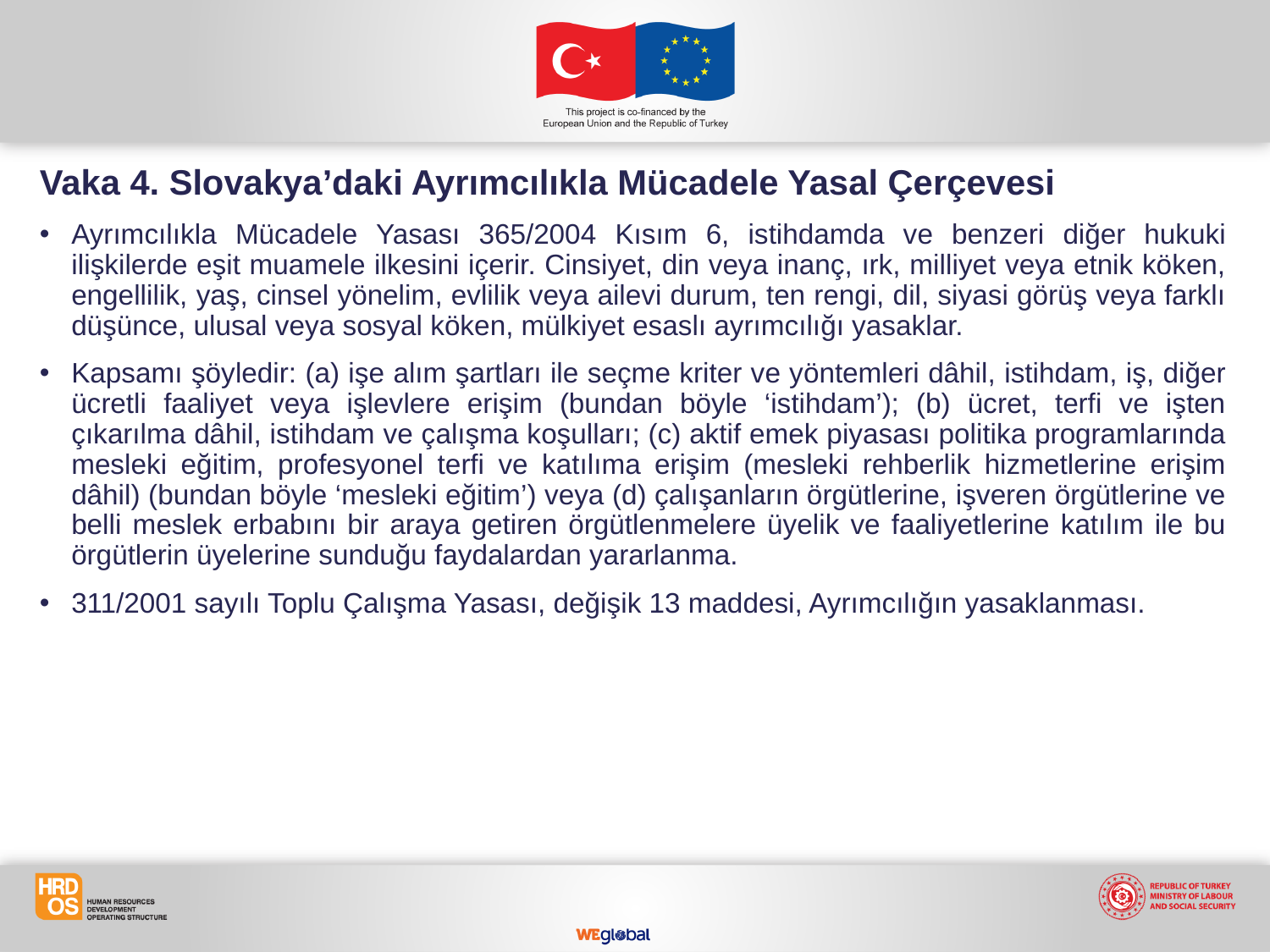

Vaka 4. Slovakya’daki Ayrımcılıkla Mücadele Yasal Çerçevesi
Ayrımcılıkla Mücadele Yasası 365/2004 Kısım 6, istihdamda ve benzeri diğer hukuki ilişkilerde eşit muamele ilkesini içerir. Cinsiyet, din veya inanç, ırk, milliyet veya etnik köken, engellilik, yaş, cinsel yönelim, evlilik veya ailevi durum, ten rengi, dil, siyasi görüş veya farklı düşünce, ulusal veya sosyal köken, mülkiyet esaslı ayrımcılığı yasaklar.
Kapsamı şöyledir: (a) işe alım şartları ile seçme kriter ve yöntemleri dâhil, istihdam, iş, diğer ücretli faaliyet veya işlevlere erişim (bundan böyle ‘istihdam’); (b) ücret, terfi ve işten çıkarılma dâhil, istihdam ve çalışma koşulları; (c) aktif emek piyasası politika programlarında mesleki eğitim, profesyonel terfi ve katılıma erişim (mesleki rehberlik hizmetlerine erişim dâhil) (bundan böyle ‘mesleki eğitim’) veya (d) çalışanların örgütlerine, işveren örgütlerine ve belli meslek erbabını bir araya getiren örgütlenmelere üyelik ve faaliyetlerine katılım ile bu örgütlerin üyelerine sunduğu faydalardan yararlanma.
311/2001 sayılı Toplu Çalışma Yasası, değişik 13 maddesi, Ayrımcılığın yasaklanması.